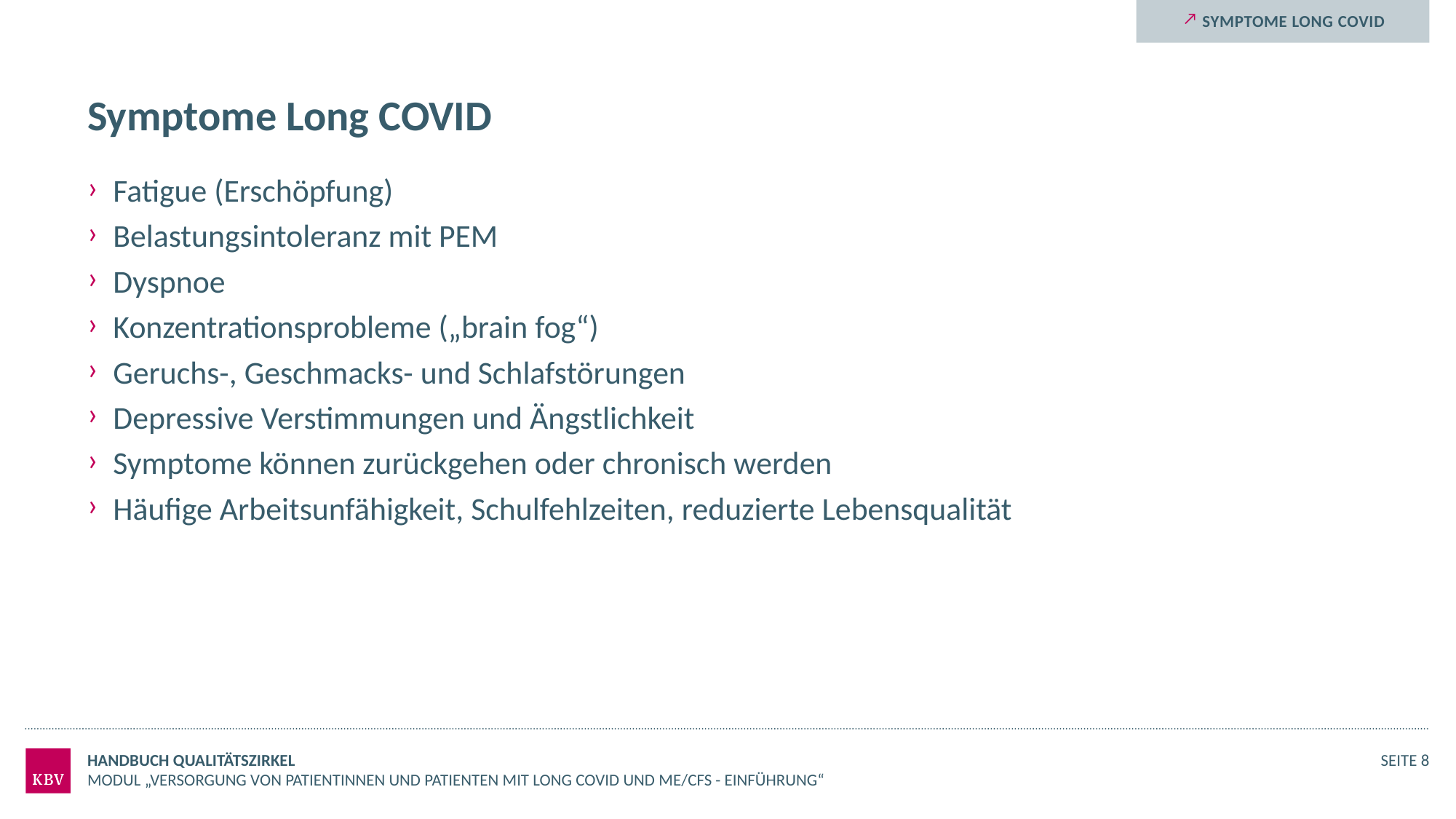

Symptome Long COVID
# Symptome Long COVID
Fatigue (Erschöpfung)
Belastungsintoleranz mit PEM
Dyspnoe
Konzentrationsprobleme („brain fog“)
Geruchs-, Geschmacks- und Schlafstörungen
Depressive Verstimmungen und Ängstlichkeit
Symptome können zurückgehen oder chronisch werden
Häufige Arbeitsunfähigkeit, Schulfehlzeiten, reduzierte Lebensqualität

Handbuch Qualitätszirkel
Seite 8
Modul „Versorgung von Patientinnen und Patienten mit Long COVID und ME/CFS - Einführung“